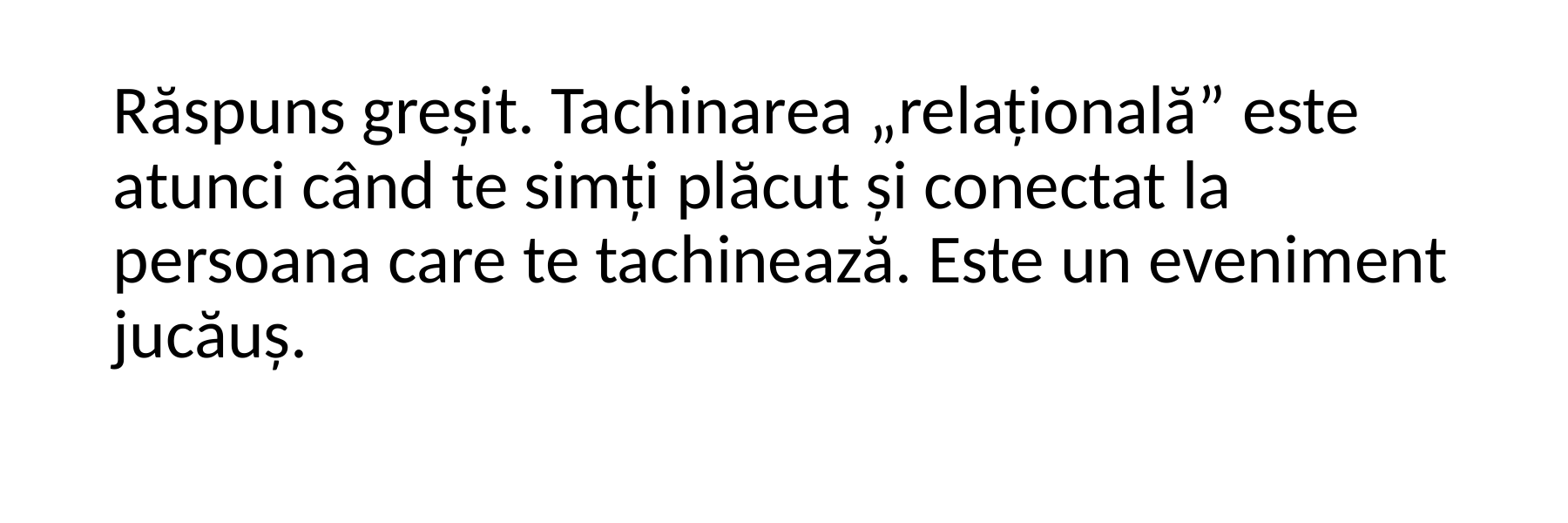

Răspuns greșit. Tachinarea „relațională” este atunci când te simți plăcut și conectat la persoana care te tachinează. Este un eveniment jucăuș.